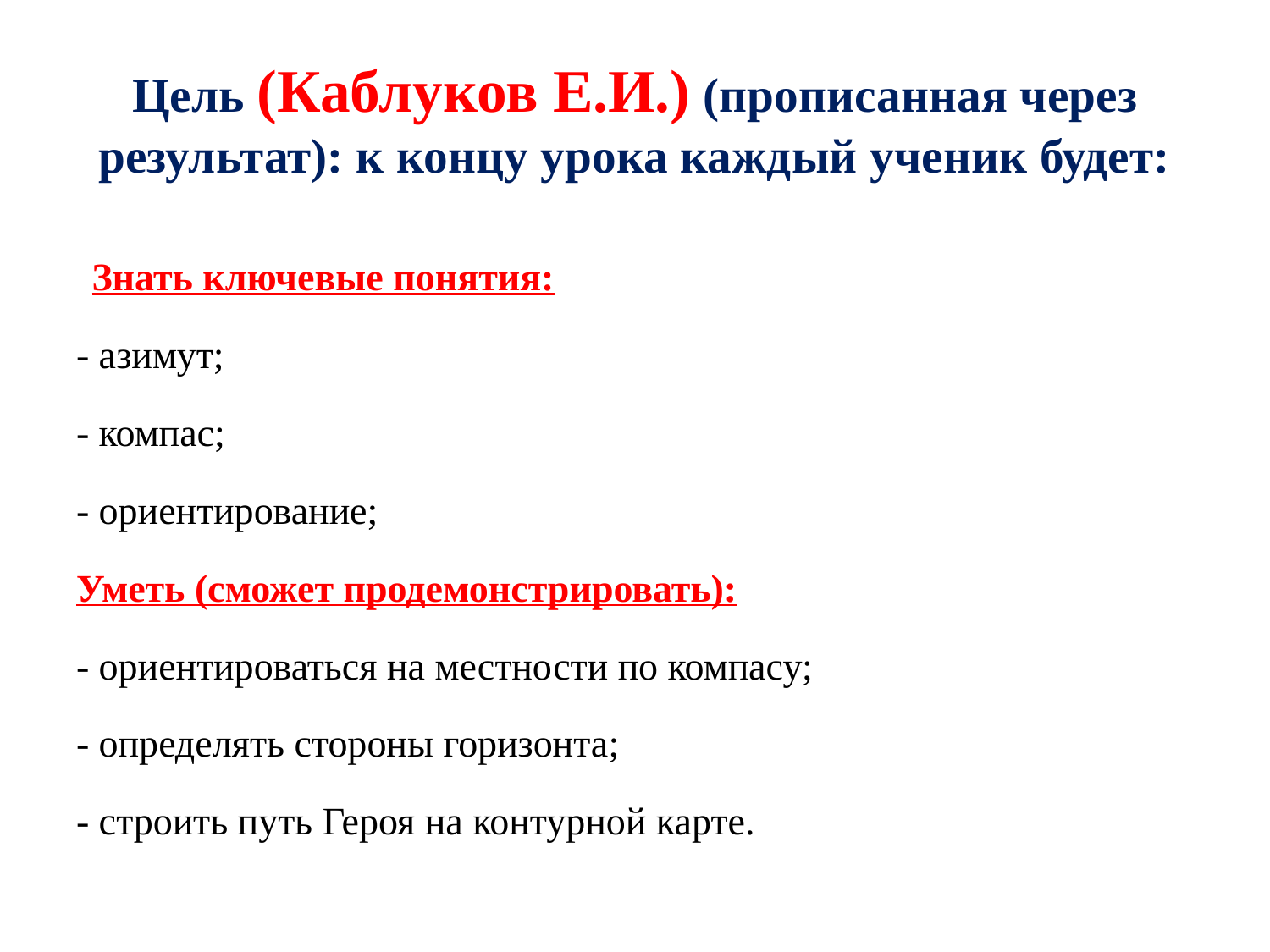

# Цель (Каблуков Е.И.) (прописанная через результат): к концу урока каждый ученик будет:
Знать ключевые понятия:
- азимут;
- компас;
- ориентирование;
Уметь (сможет продемонстрировать):
- ориентироваться на местности по компасу;
- определять стороны горизонта;
- строить путь Героя на контурной карте.